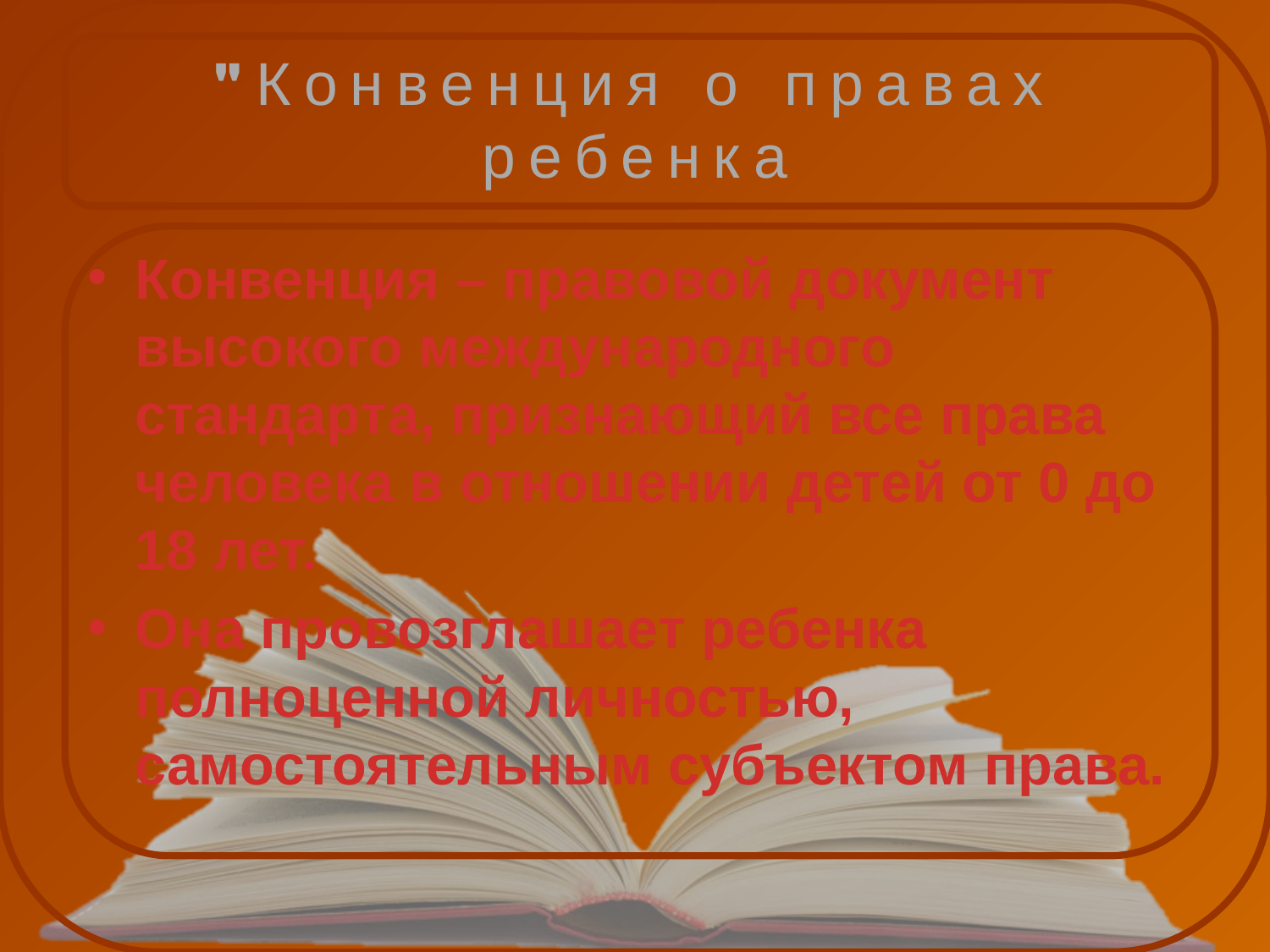

# "Конвенция о правах ребенка
Конвенция – правовой документ высокого международного стандарта, признающий все права человека в отношении детей от 0 до 18 лет.
Она провозглашает ребенка полноценной личностью, самостоятельным субъектом права.